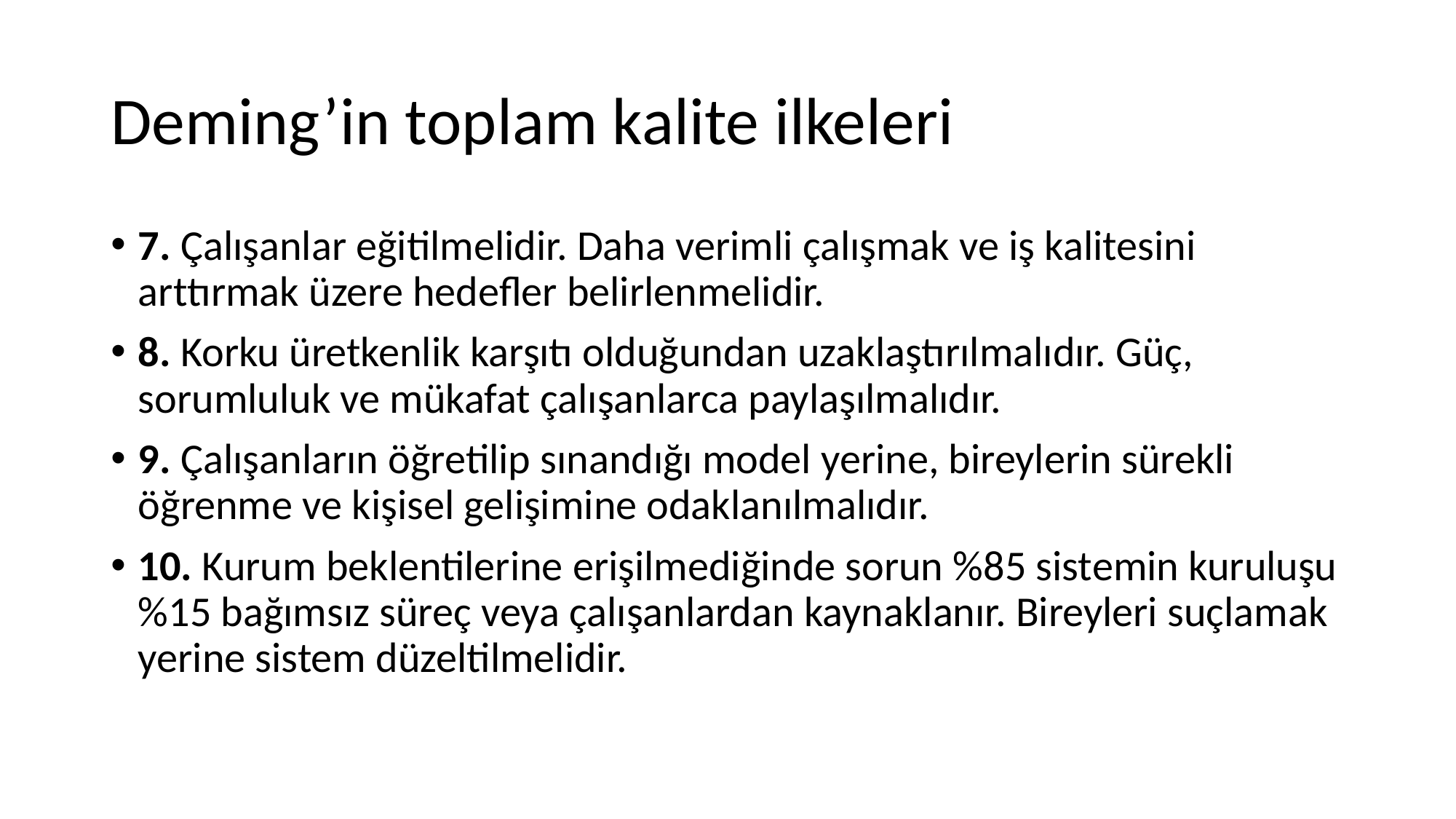

# Deming’in toplam kalite ilkeleri
7. Çalışanlar eğitilmelidir. Daha verimli çalışmak ve iş kalitesini arttırmak üzere hedefler belirlenmelidir.
8. Korku üretkenlik karşıtı olduğundan uzaklaştırılmalıdır. Güç, sorumluluk ve mükafat çalışanlarca paylaşılmalıdır.
9. Çalışanların öğretilip sınandığı model yerine, bireylerin sürekli öğrenme ve kişisel gelişimine odaklanılmalıdır.
10. Kurum beklentilerine erişilmediğinde sorun %85 sistemin kuruluşu %15 bağımsız süreç veya çalışanlardan kaynaklanır. Bireyleri suçlamak yerine sistem düzeltilmelidir.